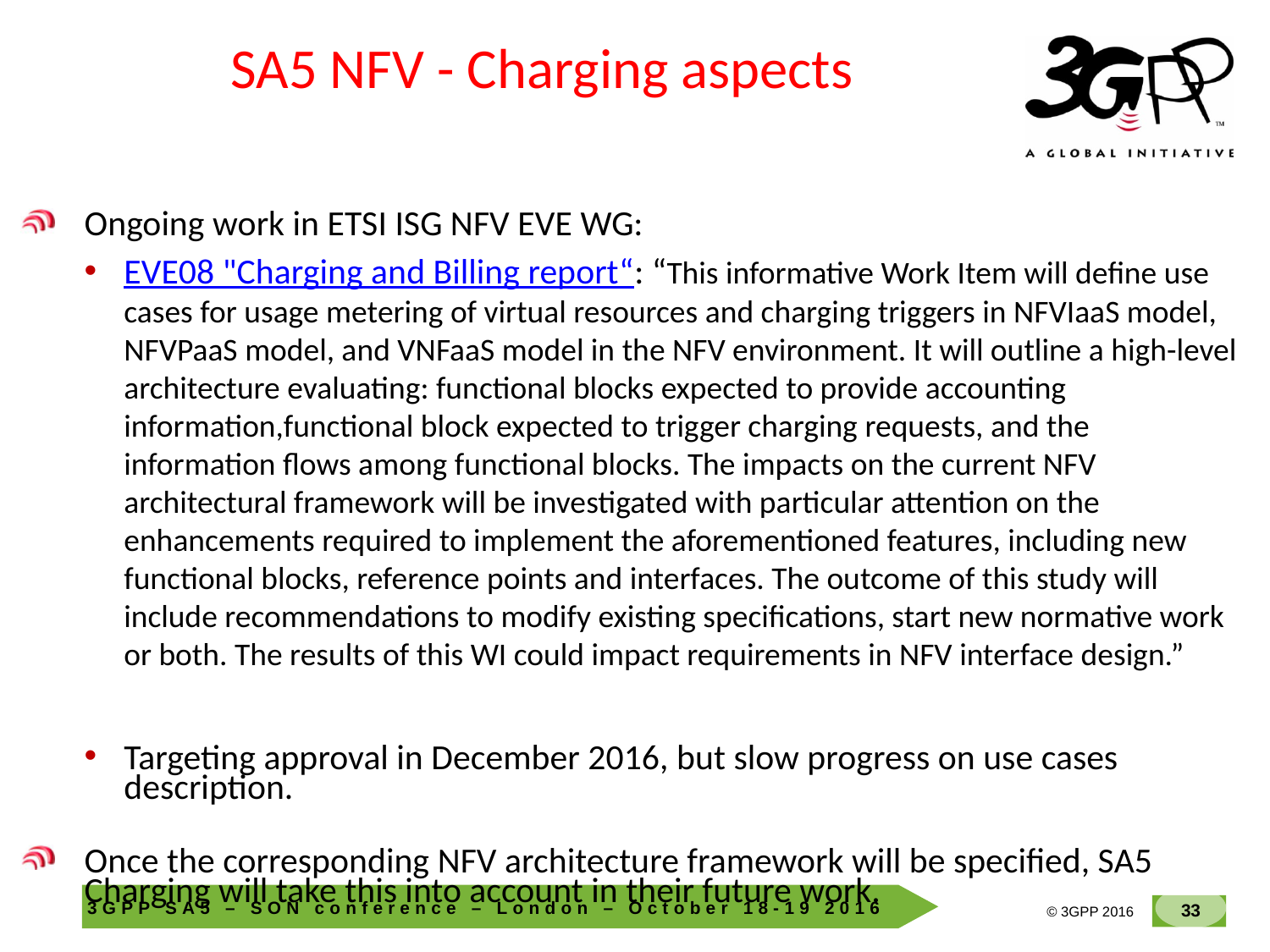

SA5 NFV - Charging aspects

Ongoing work in ETSI ISG NFV EVE WG:
EVE08 "Charging and Billing report“: “This informative Work Item will define use cases for usage metering of virtual resources and charging triggers in NFVIaaS model, NFVPaaS model, and VNFaaS model in the NFV environment. It will outline a high-level architecture evaluating: functional blocks expected to provide accounting information,functional block expected to trigger charging requests, and the information flows among functional blocks. The impacts on the current NFV architectural framework will be investigated with particular attention on the enhancements required to implement the aforementioned features, including new functional blocks, reference points and interfaces. The outcome of this study will include recommendations to modify existing specifications, start new normative work or both. The results of this WI could impact requirements in NFV interface design.”

Targeting approval in December 2016, but slow progress on use cases description.

Once the corresponding NFV architecture framework will be specified, SA5 Charging will take this into account in their future work.